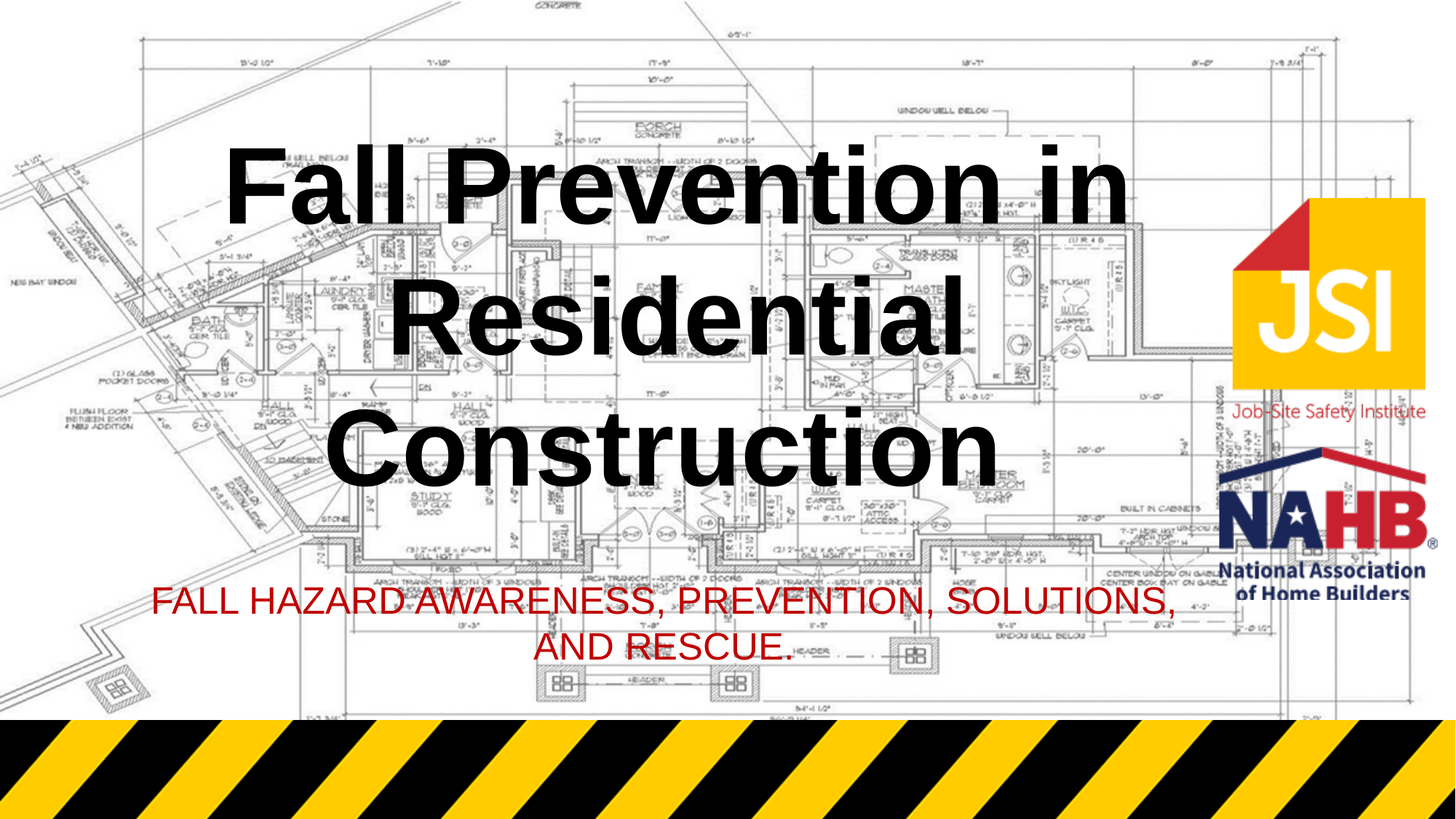

# Fall Prevention in Residential Construction
Fall hazard awareness, prevention, solutions, and rescue.